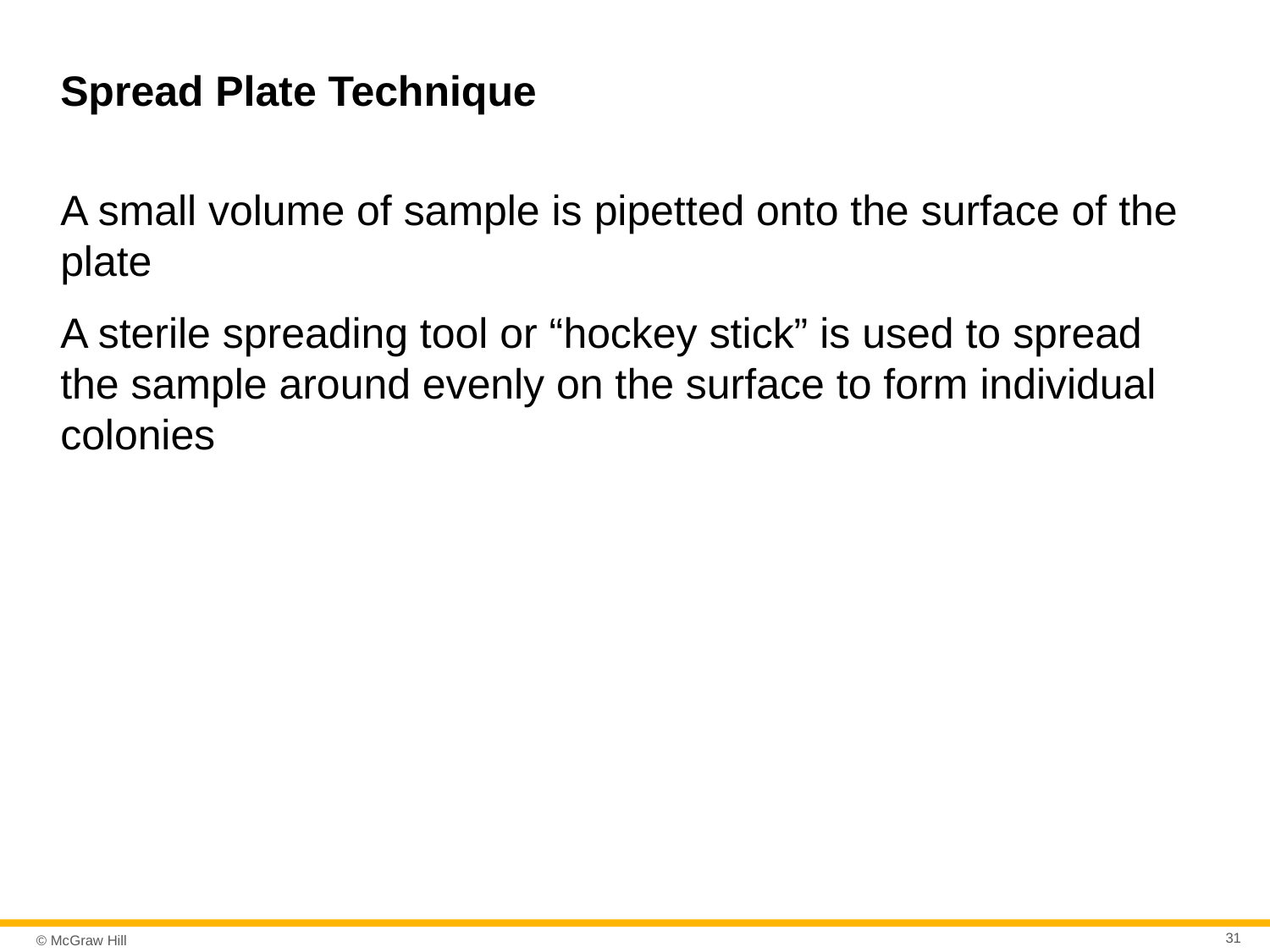

# Spread Plate Technique
A small volume of sample is pipetted onto the surface of the plate
A sterile spreading tool or “hockey stick” is used to spread the sample around evenly on the surface to form individual colonies